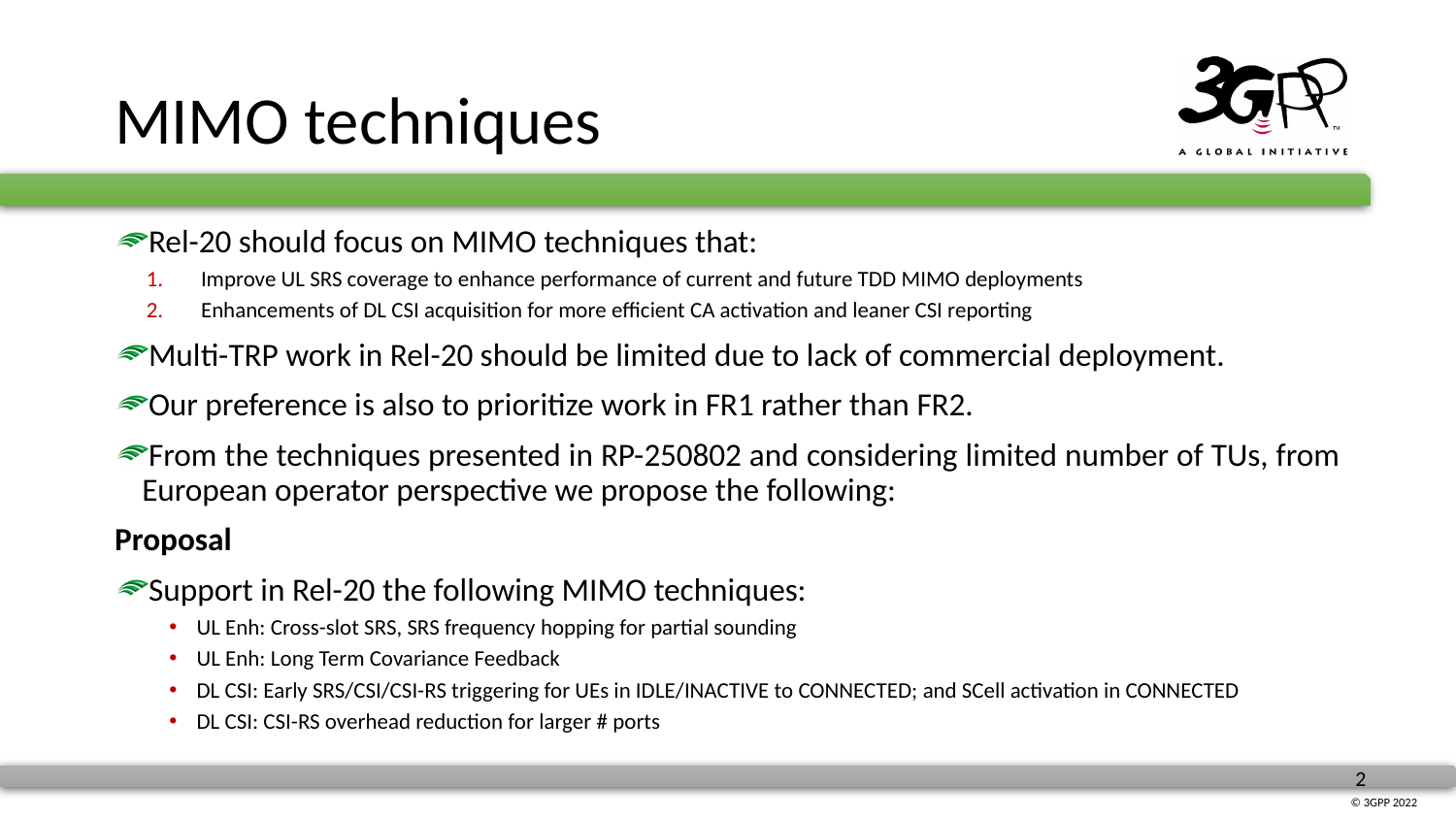

# MIMO techniques
Rel-20 should focus on MIMO techniques that:
Improve UL SRS coverage to enhance performance of current and future TDD MIMO deployments
Enhancements of DL CSI acquisition for more efficient CA activation and leaner CSI reporting
Multi-TRP work in Rel-20 should be limited due to lack of commercial deployment.
Our preference is also to prioritize work in FR1 rather than FR2.
From the techniques presented in RP-250802 and considering limited number of TUs, from European operator perspective we propose the following:
Proposal
Support in Rel-20 the following MIMO techniques:
UL Enh: Cross-slot SRS, SRS frequency hopping for partial sounding
UL Enh: Long Term Covariance Feedback
DL CSI: Early SRS/CSI/CSI-RS triggering for UEs in IDLE/INACTIVE to CONNECTED; and SCell activation in CONNECTED
DL CSI: CSI-RS overhead reduction for larger # ports